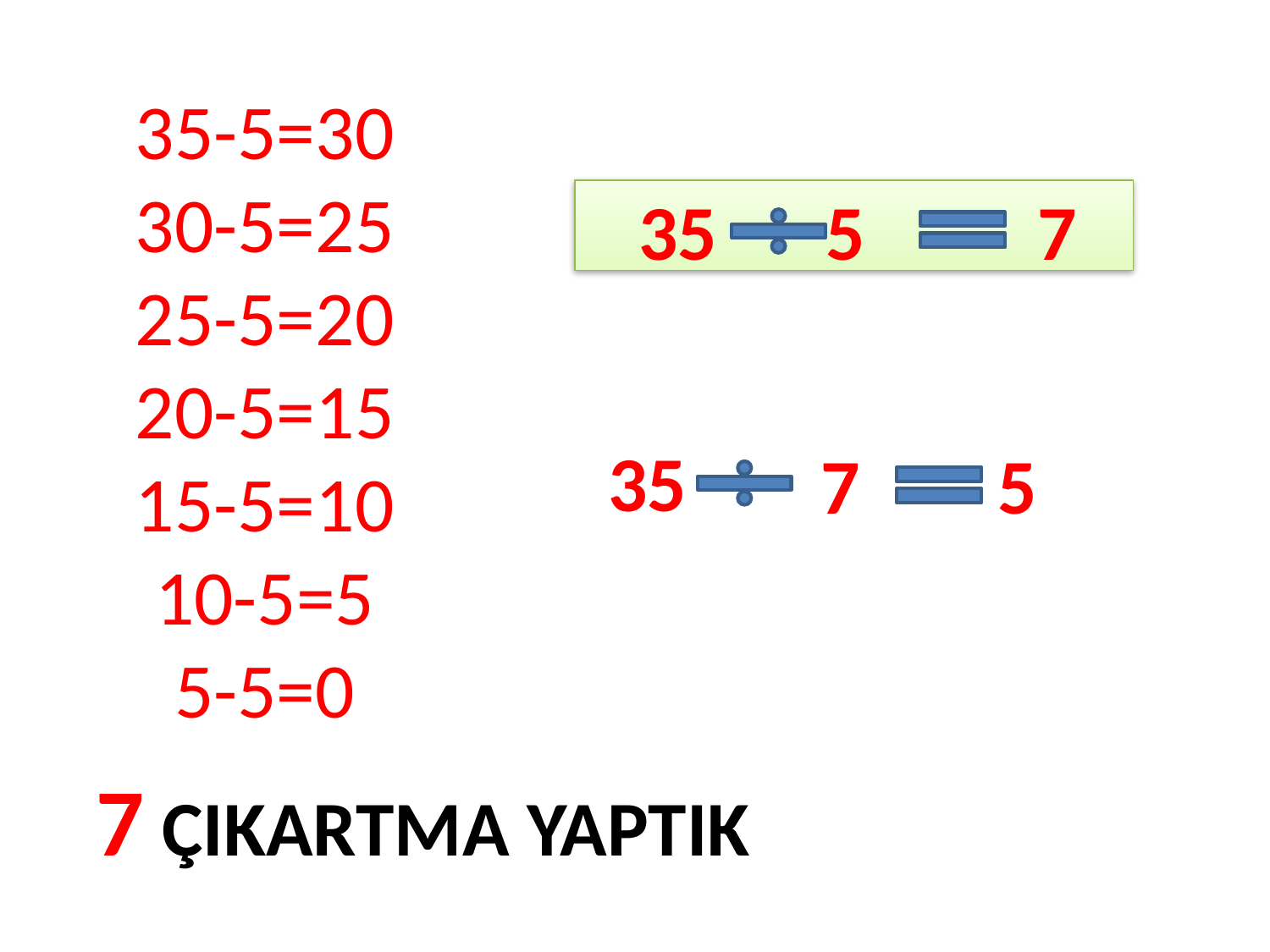

35-5=30
30-5=25
25-5=20
20-5=15
15-5=10
10-5=5
5-5=0
35
5
7

35
7
5

7 ÇIKARTMA YAPTIK